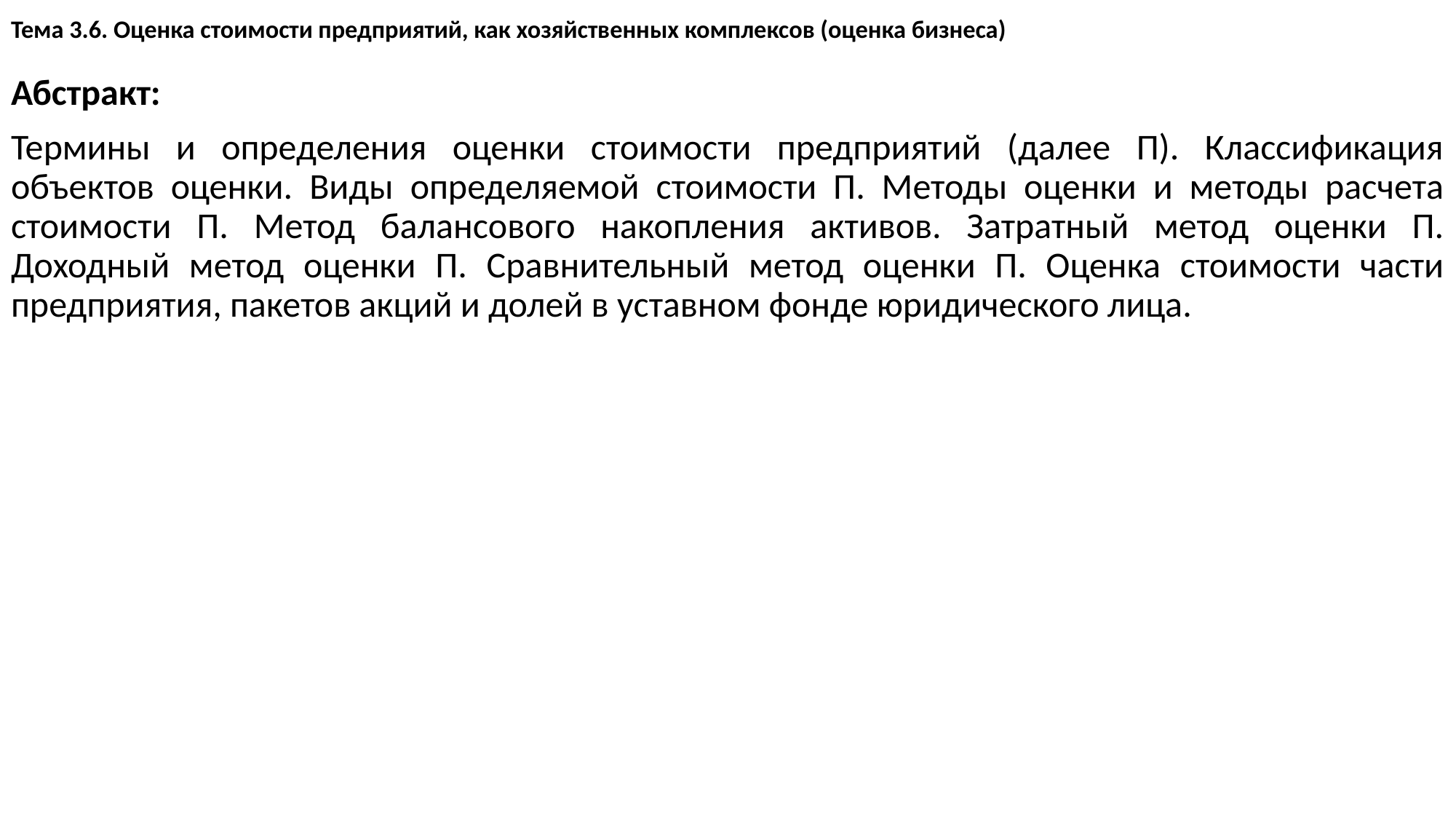

# Тема 3.6. Оценка стоимости предприятий, как хозяйственных комплексов (оценка бизнеса)
Абстракт:
Термины и определения оценки стоимости предприятий (далее П). Классификация объектов оценки. Виды определяемой стоимости П. Методы оценки и методы расчета стоимости П. Метод балансового накопления активов. Затратный метод оценки П. Доходный метод оценки П. Сравнительный метод оценки П. Оценка стоимости части предприятия, пакетов акций и долей в уставном фонде юридического лица.